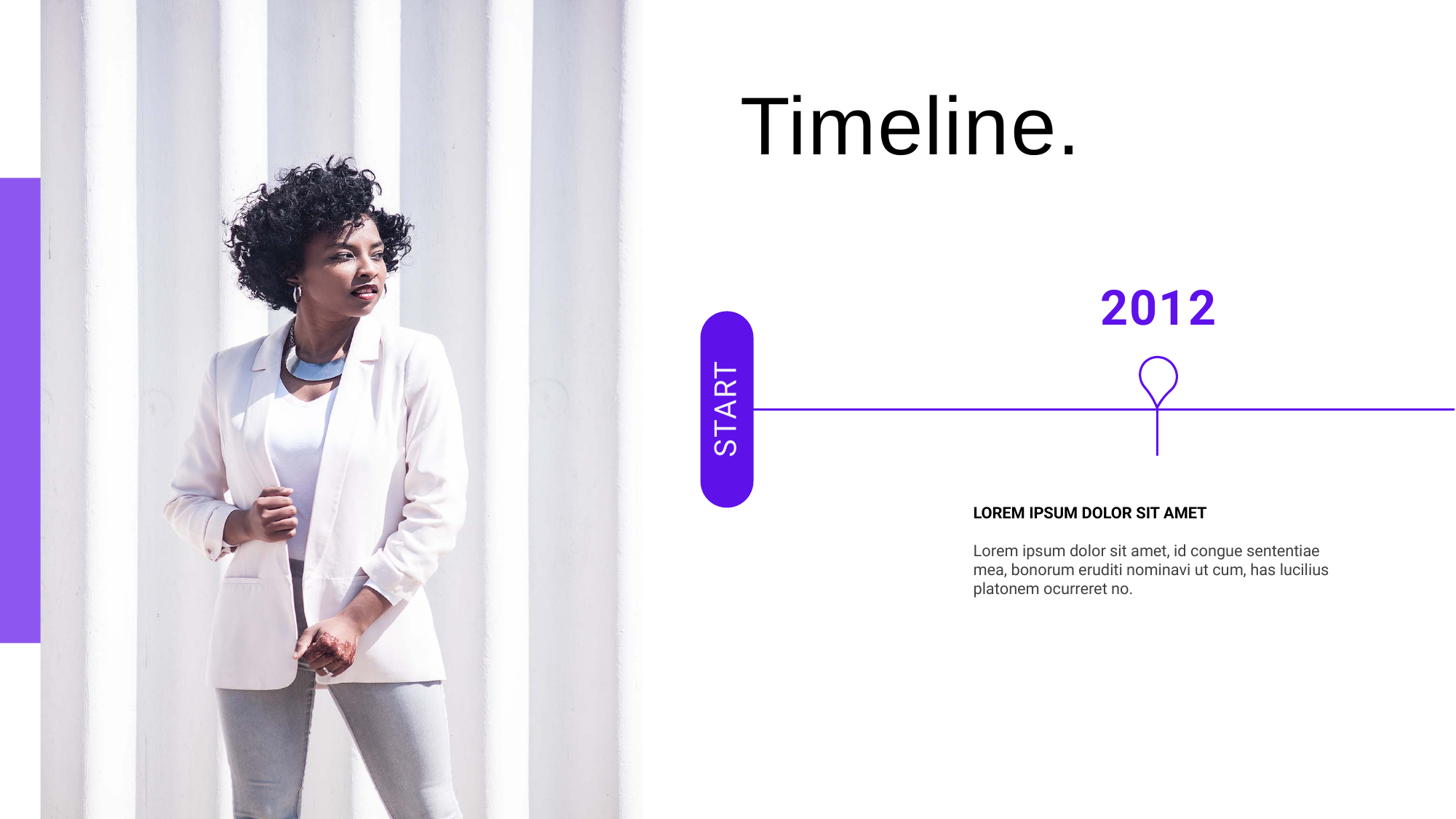

Timeline.

2012

START

LOREM IPSUM DOLOR SIT AMET

Lorem ipsum dolor sit amet, id congue sententiae mea, bonorum eruditi nominavi ut cum, has lucilius platonem ocurreret no.